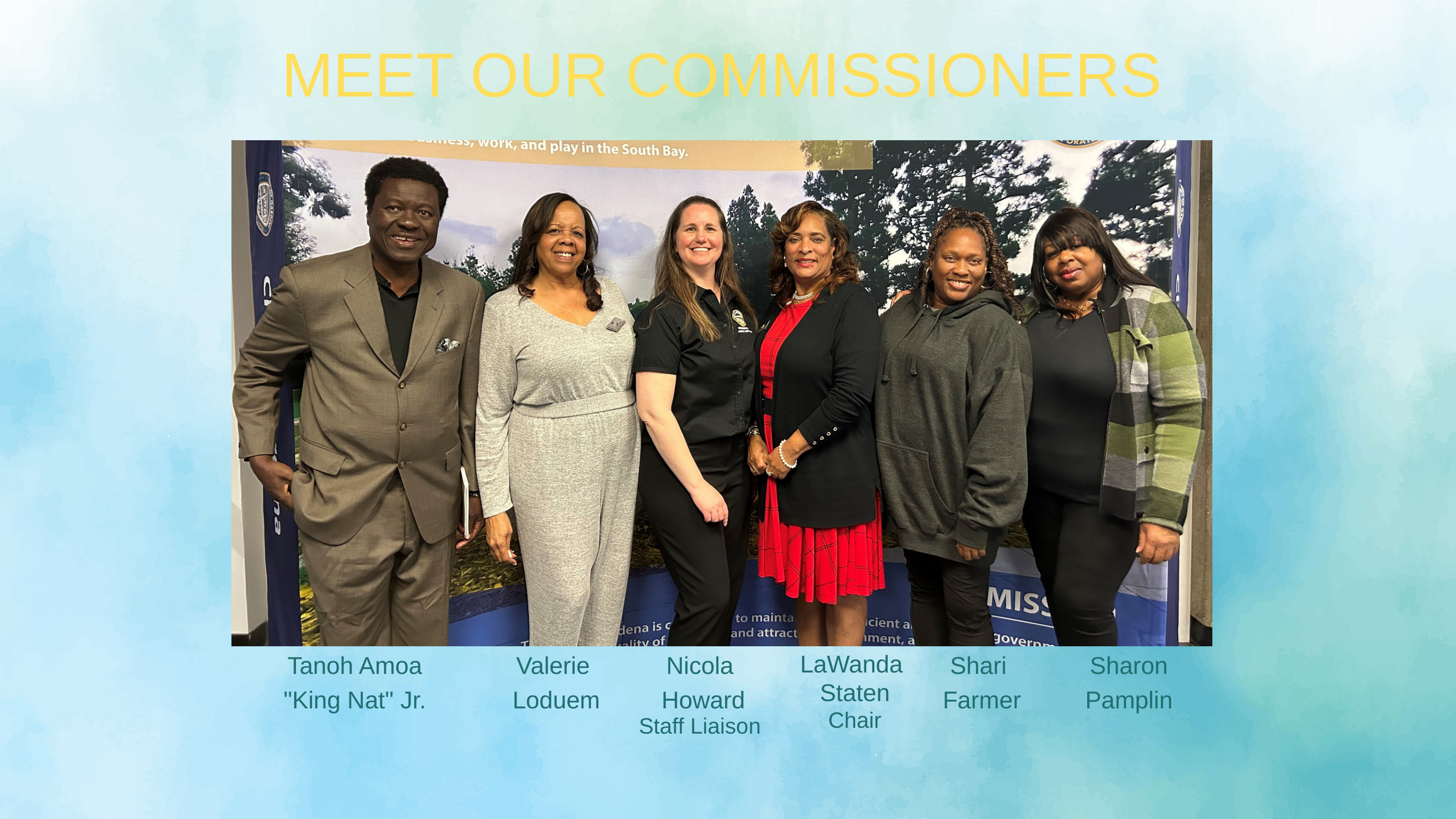

MEET OUR COMMISSIONERS

Tanoh Amoa
"King Nat" Jr.
Valerie
Loduem
Nicola
 Howard
Staff Liaison
Shari
Farmer
Sharon
Pamplin
LaWanda
Staten
Chair